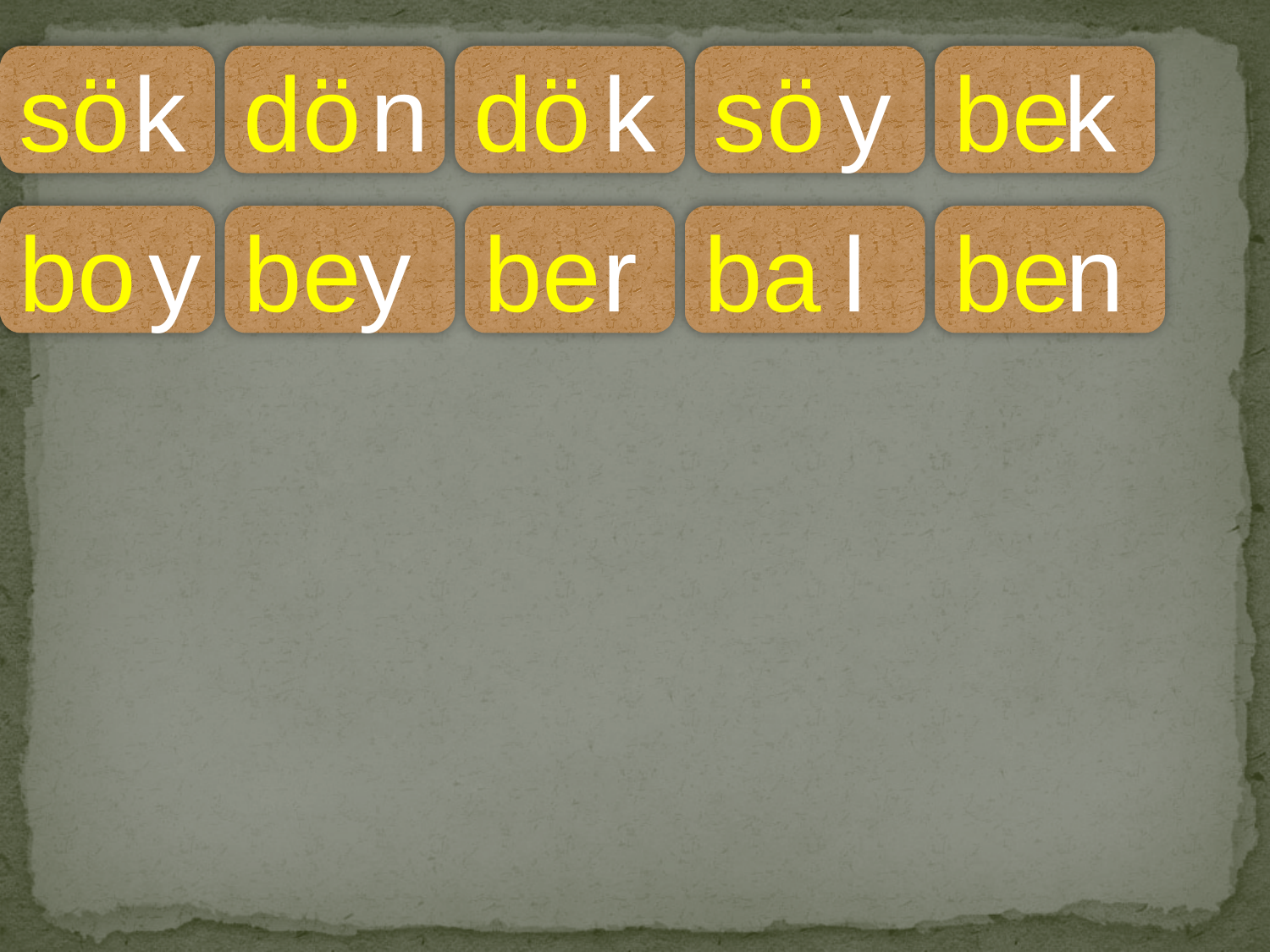

sö
k
dö
n
dö
k
sö
y
be
k
bo
y
be
y
be
r
ba
l
be
n